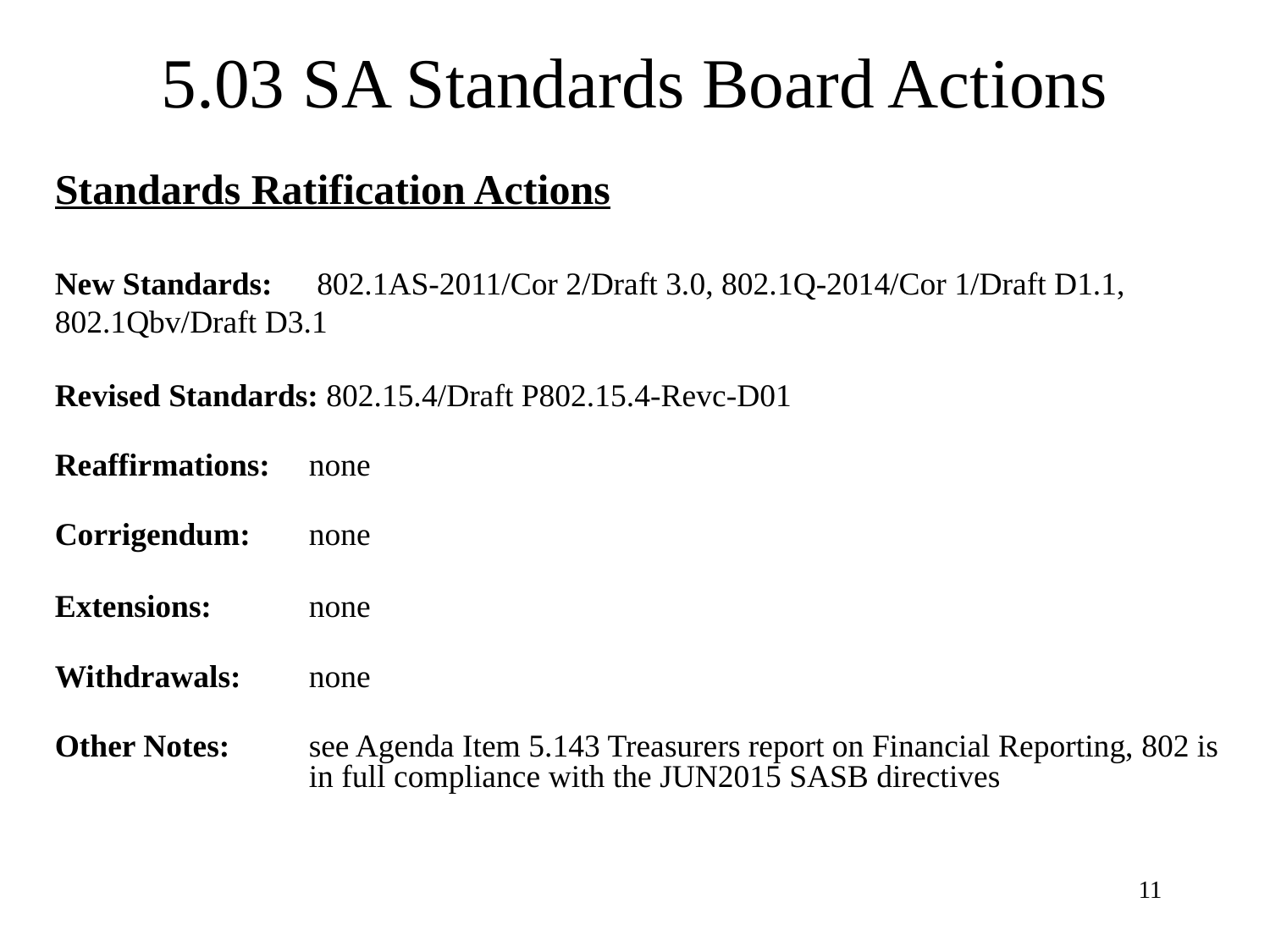

# 5.03 SA Standards Board Actions
Standards Ratification Actions

New Standards: 	 802.1AS-2011/Cor 2/Draft 3.0, 802.1Q-2014/Cor 1/Draft D1.1, 802.1Qbv/Draft D3.1

Revised Standards: 802.15.4/Draft P802.15.4-Revc-D01

Reaffirmations: 	none

Corrigendum: 	none

Extensions:  	none

Withdrawals:  	none

Other Notes: 	see Agenda Item 5.143 Treasurers report on Financial Reporting, 802 is 		in full compliance with the JUN2015 SASB directives

11